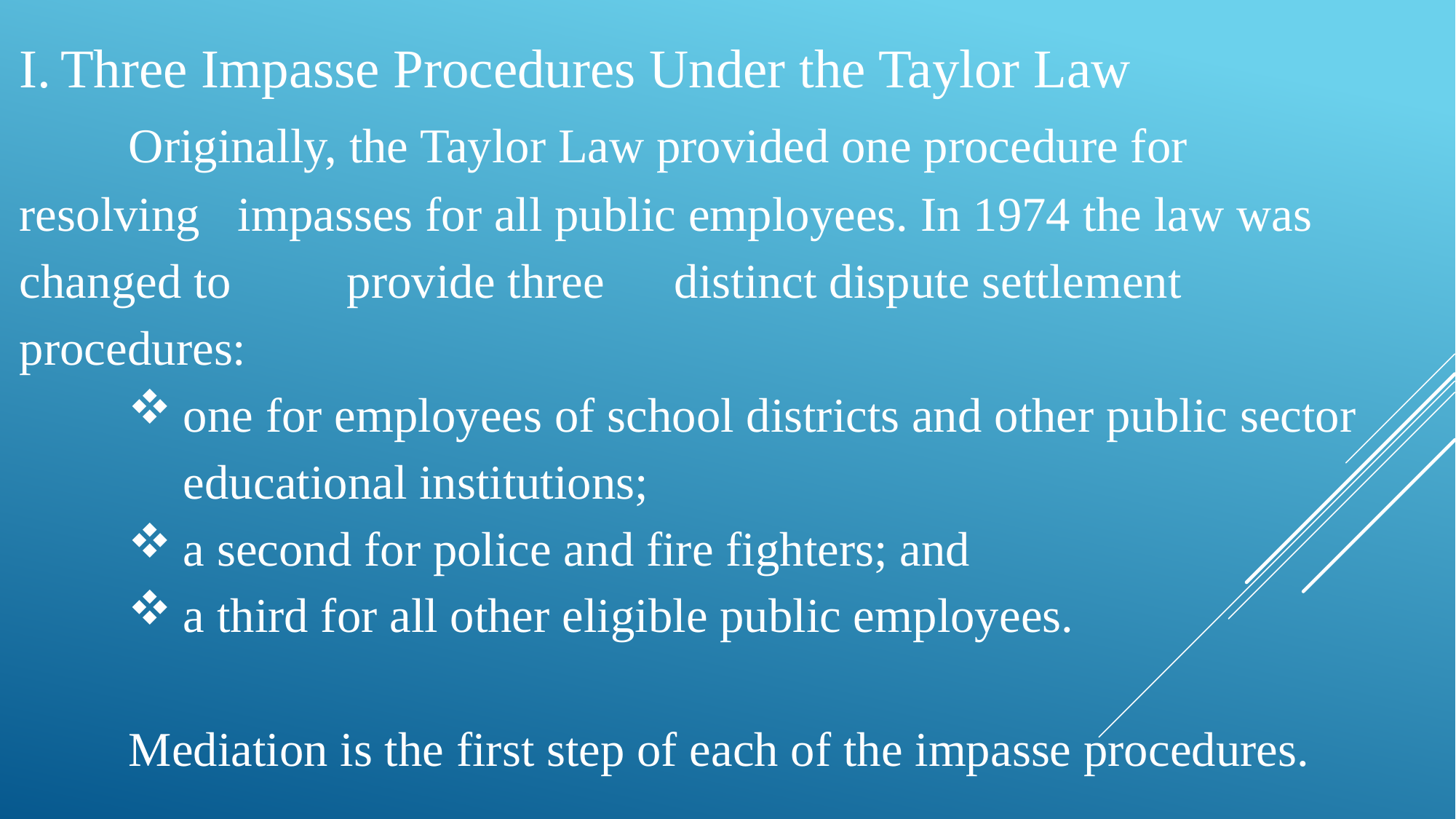

Three Impasse Procedures Under the Taylor Law
	Originally, the Taylor Law provided one procedure for resolving 	impasses for all public employees. In 1974 the law was changed to 	provide three 	distinct dispute settlement procedures:
one for employees of school districts and other public sector educational institutions;
a second for police and fire fighters; and
a third for all other eligible public employees.

Mediation is the first step of each of the impasse procedures.